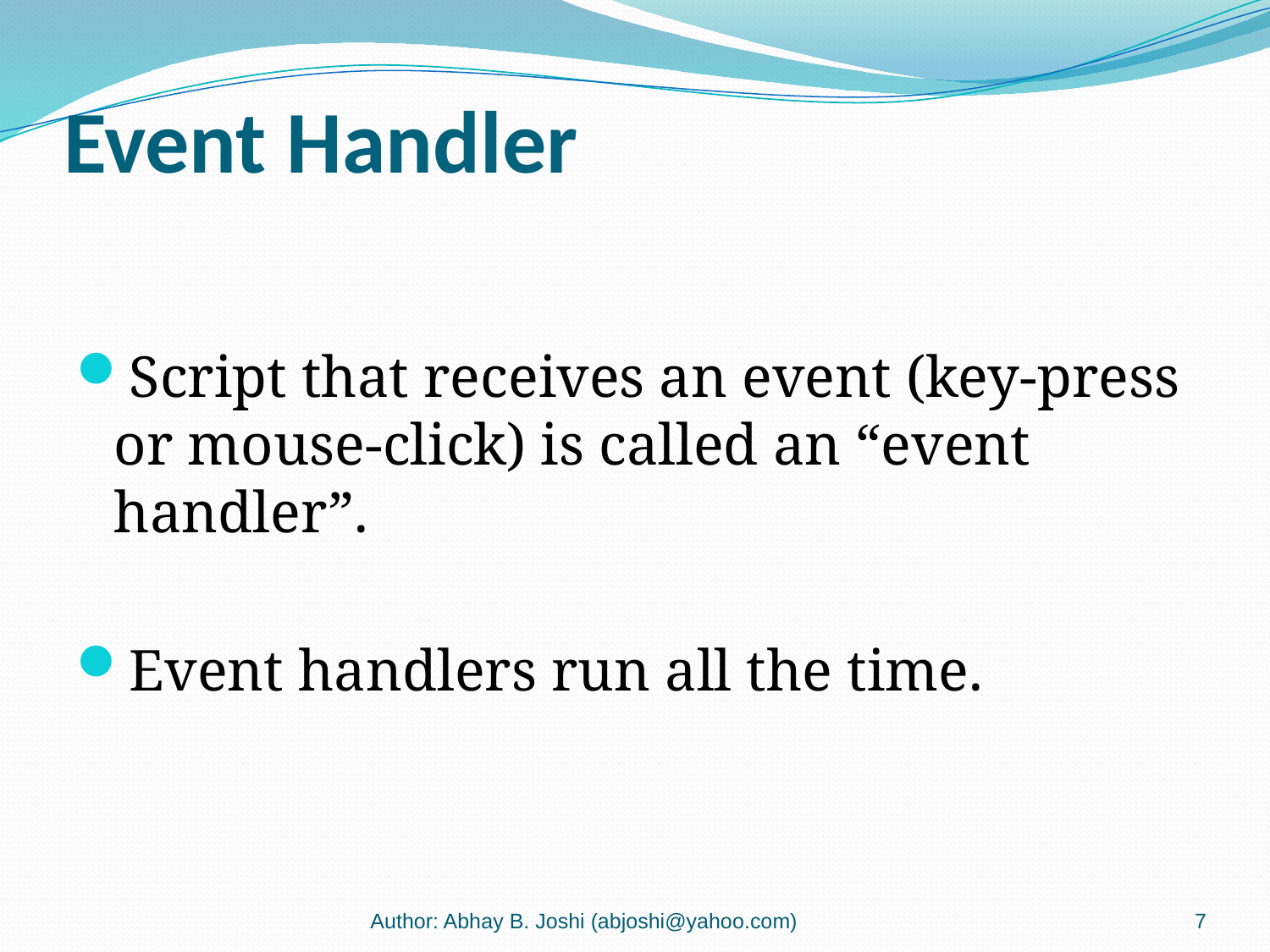

# Event Handler

Script that receives an event (key-press or mouse-click) is called an “event handler”.

Event handlers run all the time.
Author: Abhay B. Joshi (abjoshi@yahoo.com)
7